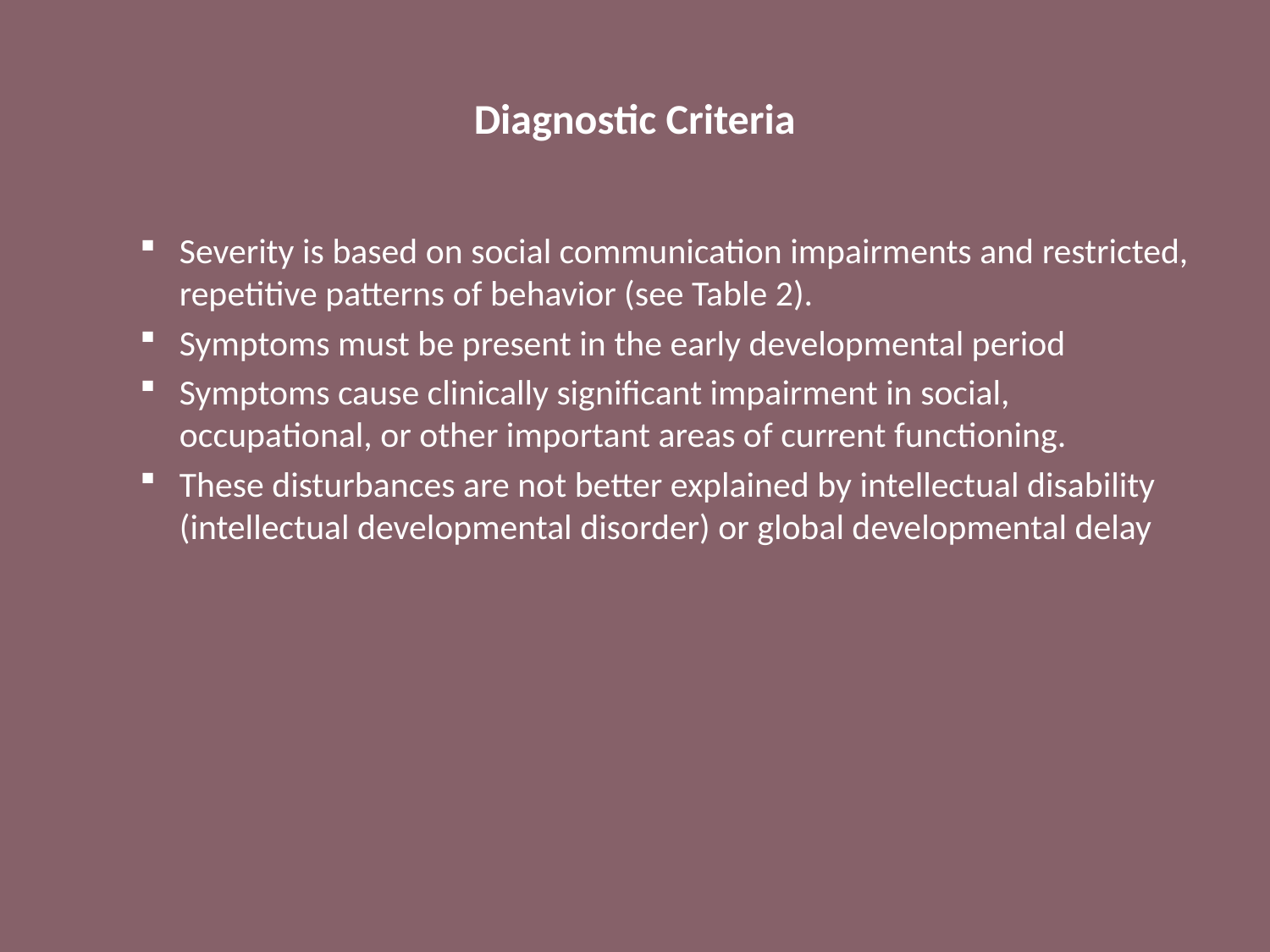

# Diagnostic Criteria
Severity is based on social communication impairments and restricted, repetitive patterns of behavior (see Table 2).
Symptoms must be present in the early developmental period
Symptoms cause clinically significant impairment in social, occupational, or other important areas of current functioning.
These disturbances are not better explained by intellectual disability (intellectual developmental disorder) or global developmental delay